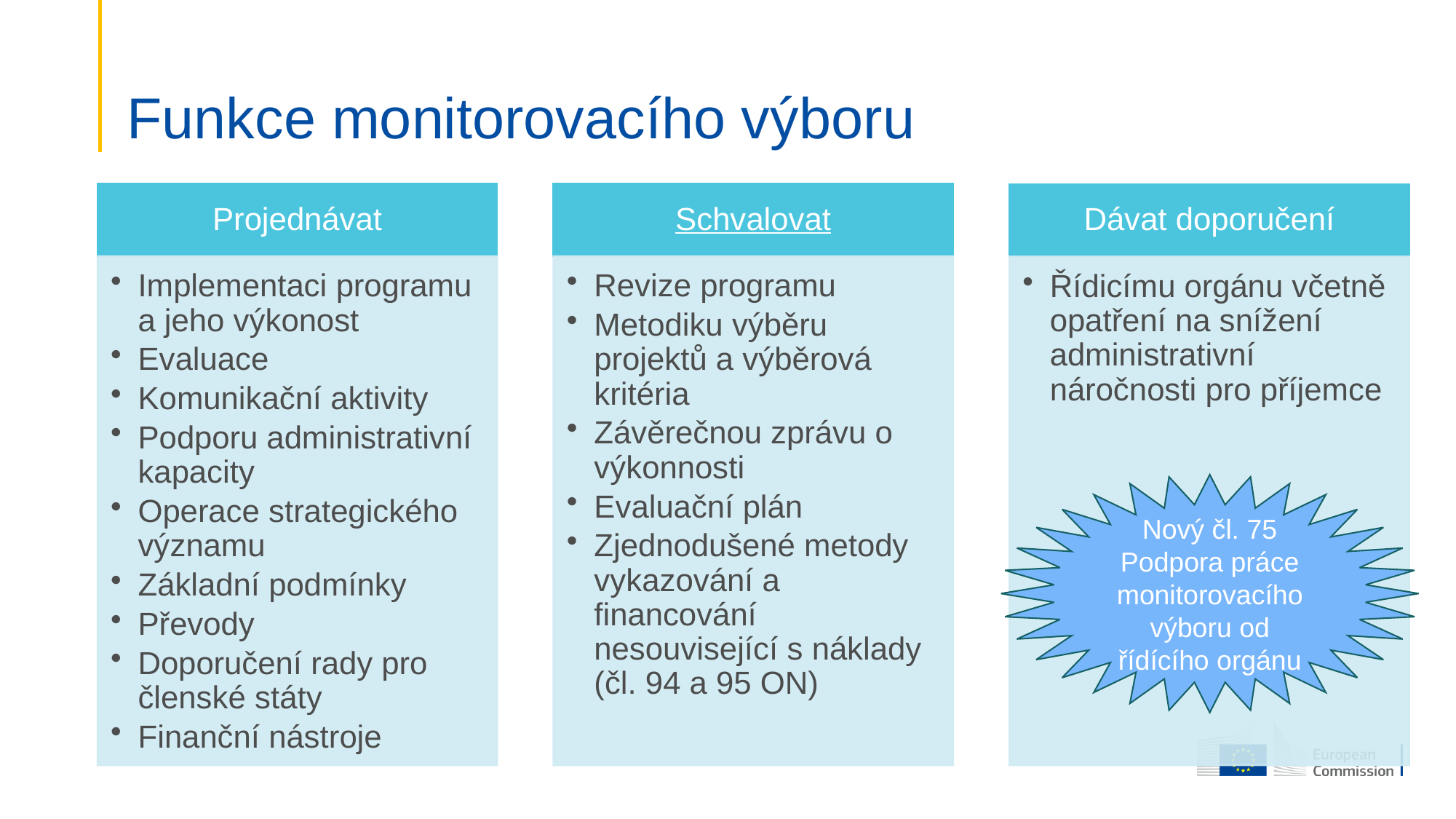

# Funkce monitorovacího výboru
Projednávat
Implementaci programu a jeho výkonost
Evaluace
Komunikační aktivity
Podporu administrativní kapacity
Operace strategického významu
Základní podmínky
Převody
Doporučení rady pro členské státy
Finanční nástroje
Schvalovat
Revize programu
Metodiku výběru projektů a výběrová kritéria
Závěrečnou zprávu o výkonnosti
Evaluační plán
Zjednodušené metody vykazování a financování nesouvisející s náklady (čl. 94 a 95 ON)
Dávat doporučení
Řídicímu orgánu včetně opatření na snížení administrativní náročnosti pro příjemce

Nový čl. 75 Podpora práce monitorovacího výboru od řídícího orgánu